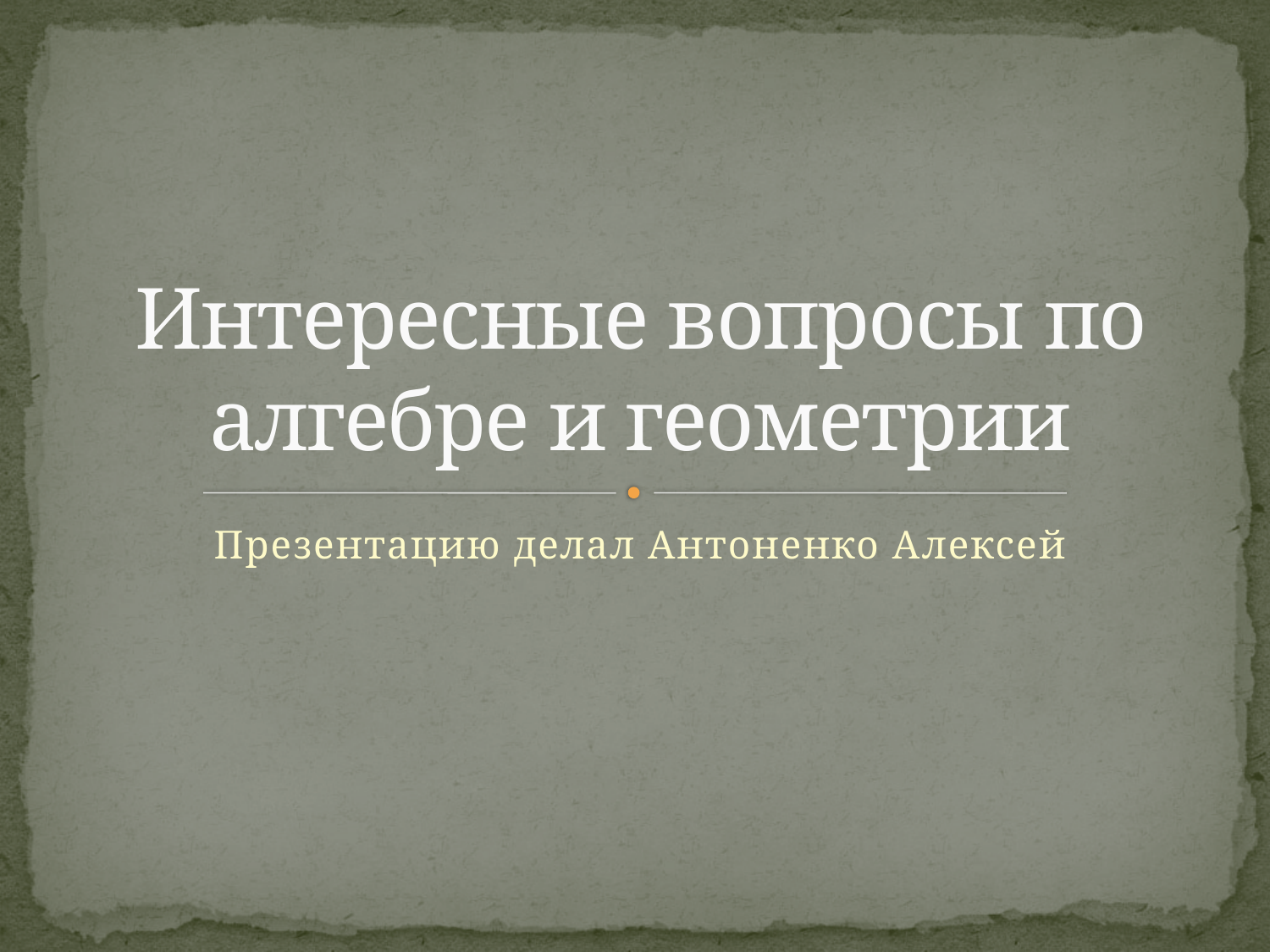

# Интересные вопросы по алгебре и геометрии
Презентацию делал Антоненко Алексей